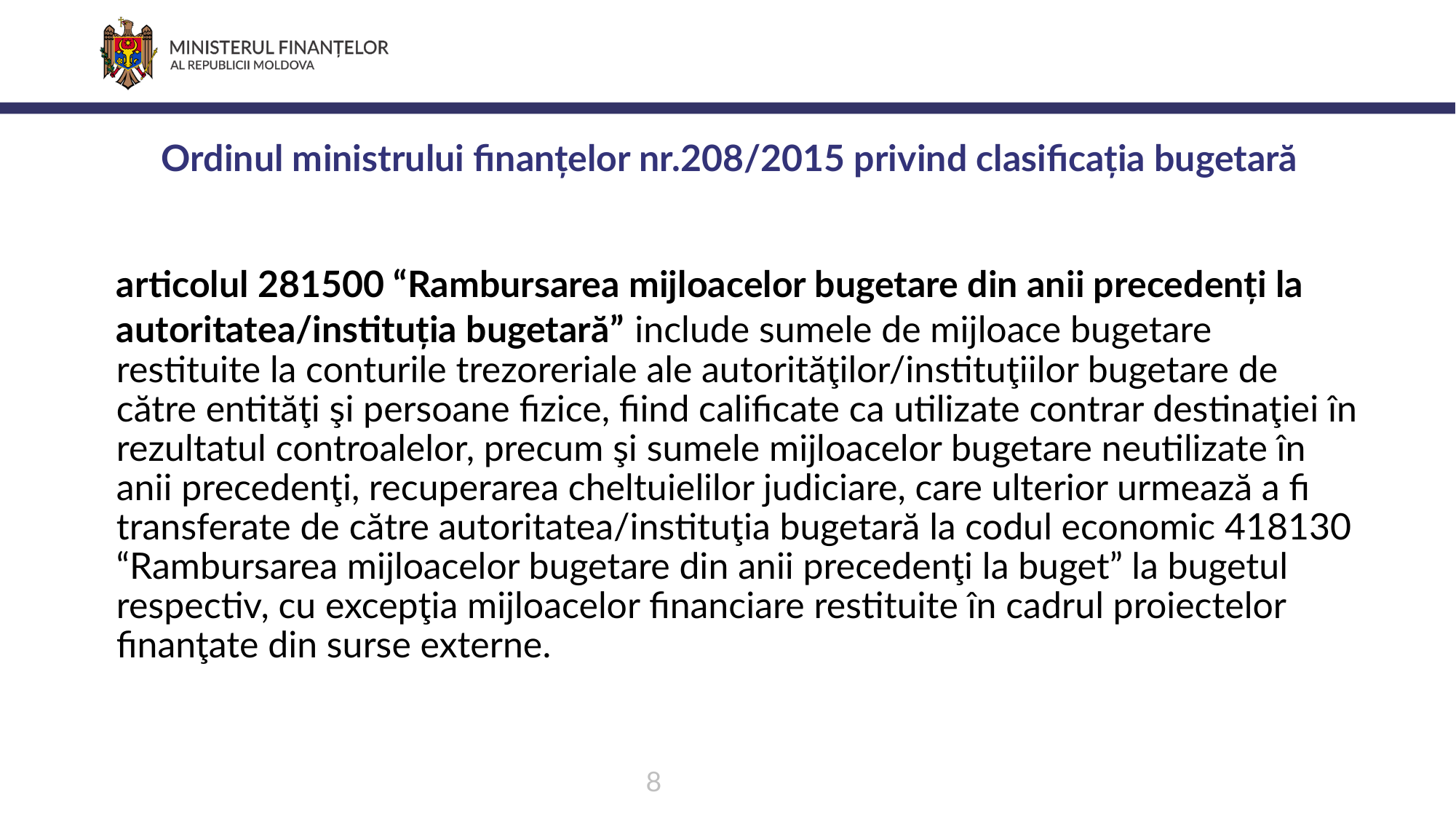

Ordinul ministrului finanțelor nr.208/2015 privind clasificația bugetară
articolul 281500 “Rambursarea mijloacelor bugetare din anii precedenți la autoritatea/instituția bugetară” include sumele de mijloace bugetare restituite la conturile trezoreriale ale autorităţilor/instituţiilor bugetare de către entităţi şi persoane fizice, fiind calificate ca utilizate contrar destinaţiei în rezultatul controalelor, precum şi sumele mijloacelor bugetare neutilizate în anii precedenţi, recuperarea cheltuielilor judiciare, care ulterior urmează a fi transferate de către autoritatea/instituţia bugetară la codul economic 418130 “Rambursarea mijloacelor bugetare din anii precedenţi la buget” la bugetul respectiv, cu excepţia mijloacelor financiare restituite în cadrul proiectelor finanţate din surse externe.

8